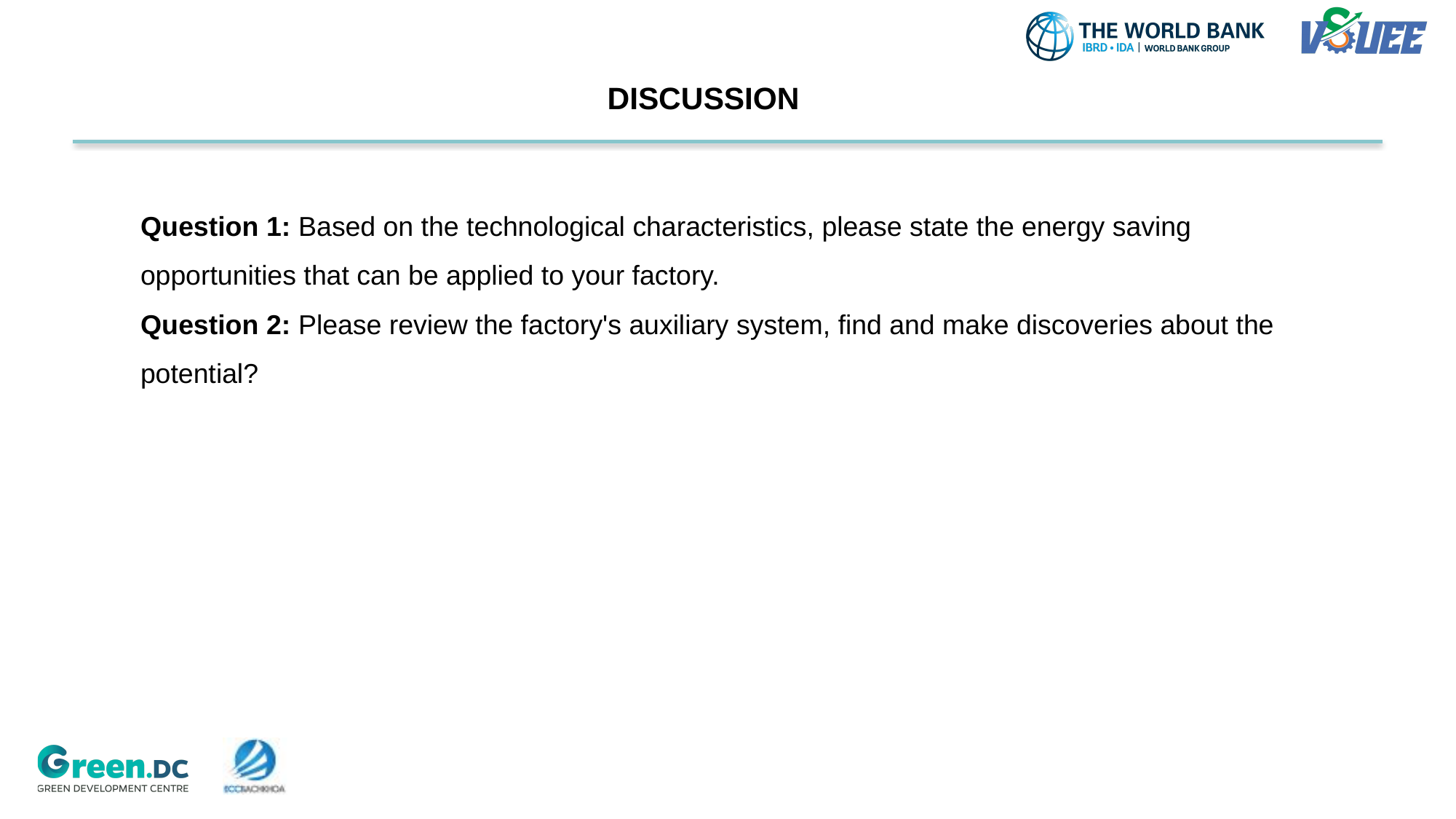

# DISCUSSION
Question 1: Based on the technological characteristics, please state the energy saving opportunities that can be applied to your factory.
Question 2: Please review the factory's auxiliary system, find and make discoveries about the potential?